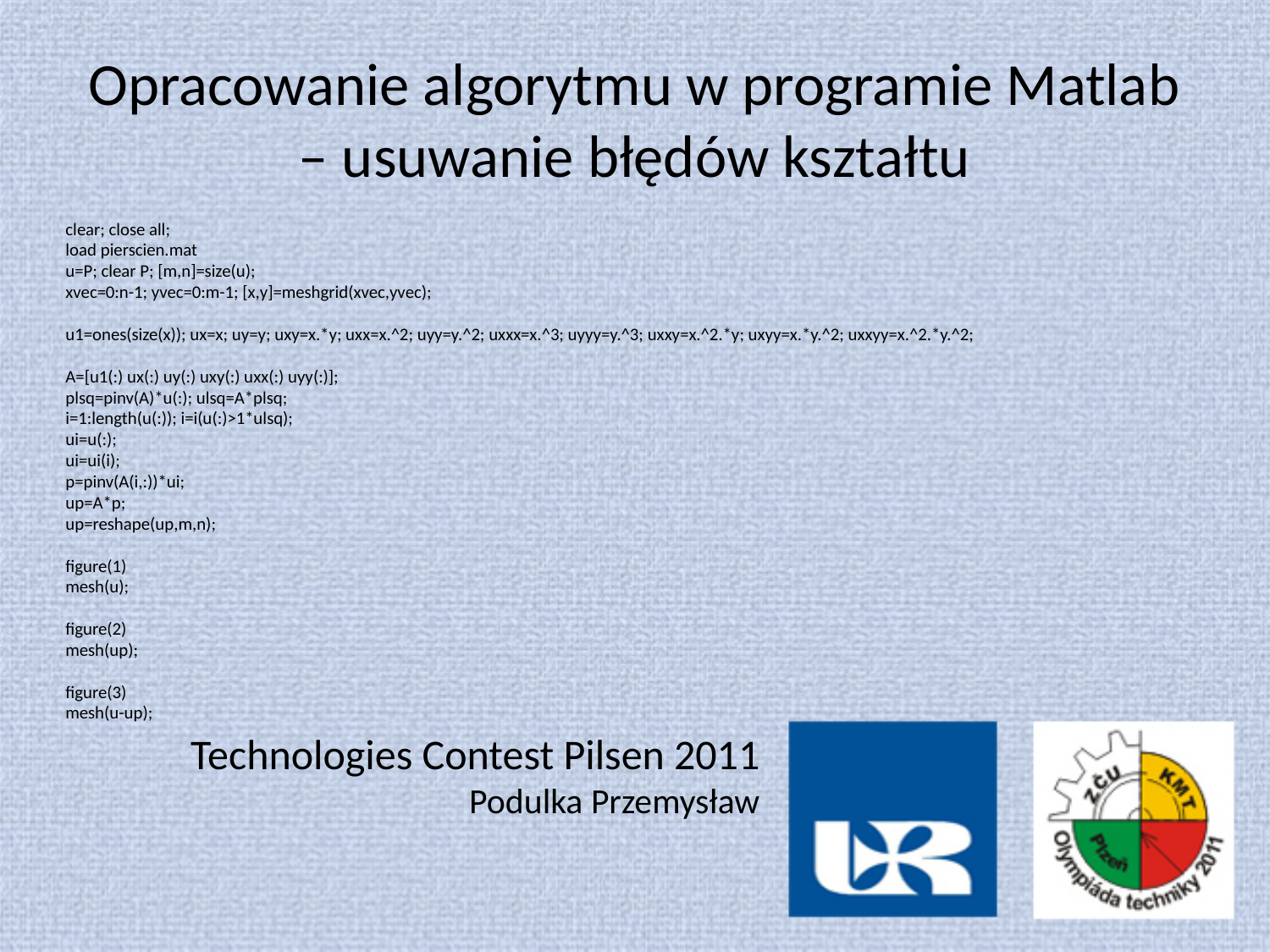

# Opracowanie algorytmu w programie Matlab – usuwanie błędów kształtu
clear; close all;
load pierscien.mat
u=P; clear P; [m,n]=size(u);
xvec=0:n-1; yvec=0:m-1; [x,y]=meshgrid(xvec,yvec);

u1=ones(size(x)); ux=x; uy=y; uxy=x.*y; uxx=x.^2; uyy=y.^2; uxxx=x.^3; uyyy=y.^3; uxxy=x.^2.*y; uxyy=x.*y.^2; uxxyy=x.^2.*y.^2;

A=[u1(:) ux(:) uy(:) uxy(:) uxx(:) uyy(:)];
plsq=pinv(A)*u(:); ulsq=A*plsq;
i=1:length(u(:)); i=i(u(:)>1*ulsq);
ui=u(:);
ui=ui(i);
p=pinv(A(i,:))*ui;
up=A*p;
up=reshape(up,m,n);

figure(1)
mesh(u);

figure(2)
mesh(up);

figure(3)
mesh(u-up);
Technologies Contest Pilsen 2011
Podulka Przemysław